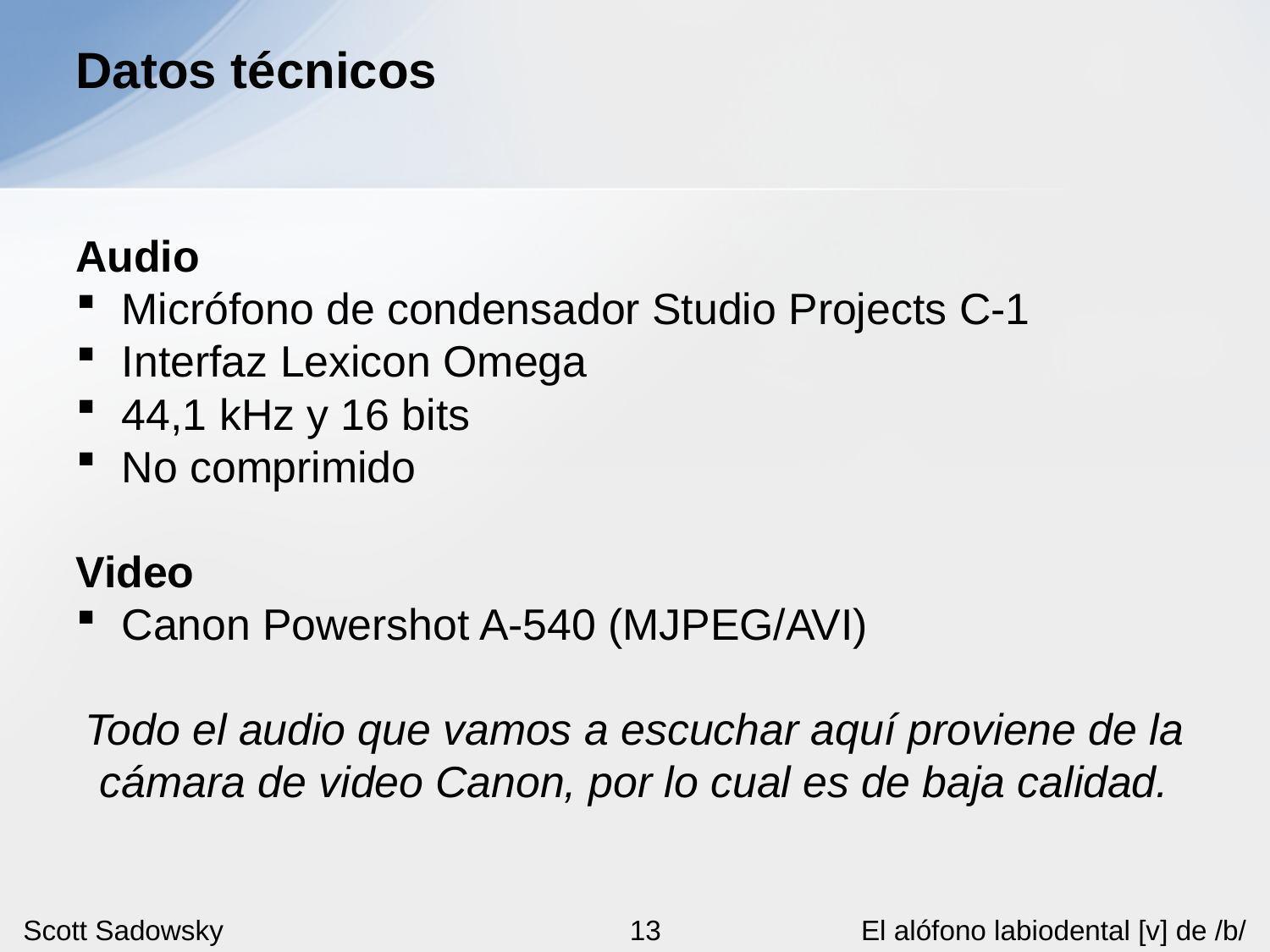

# Datos técnicos

Audio
Micrófono de condensador Studio Projects C-1
Interfaz Lexicon Omega
44,1 kHz y 16 bits
No comprimido

Video
Canon Powershot A-540 (MJPEG/AVI)

Todo el audio que vamos a escuchar aquí proviene de la cámara de video Canon, por lo cual es de baja calidad.
Scott Sadowsky
13
El alófono labiodental [v] de /b/